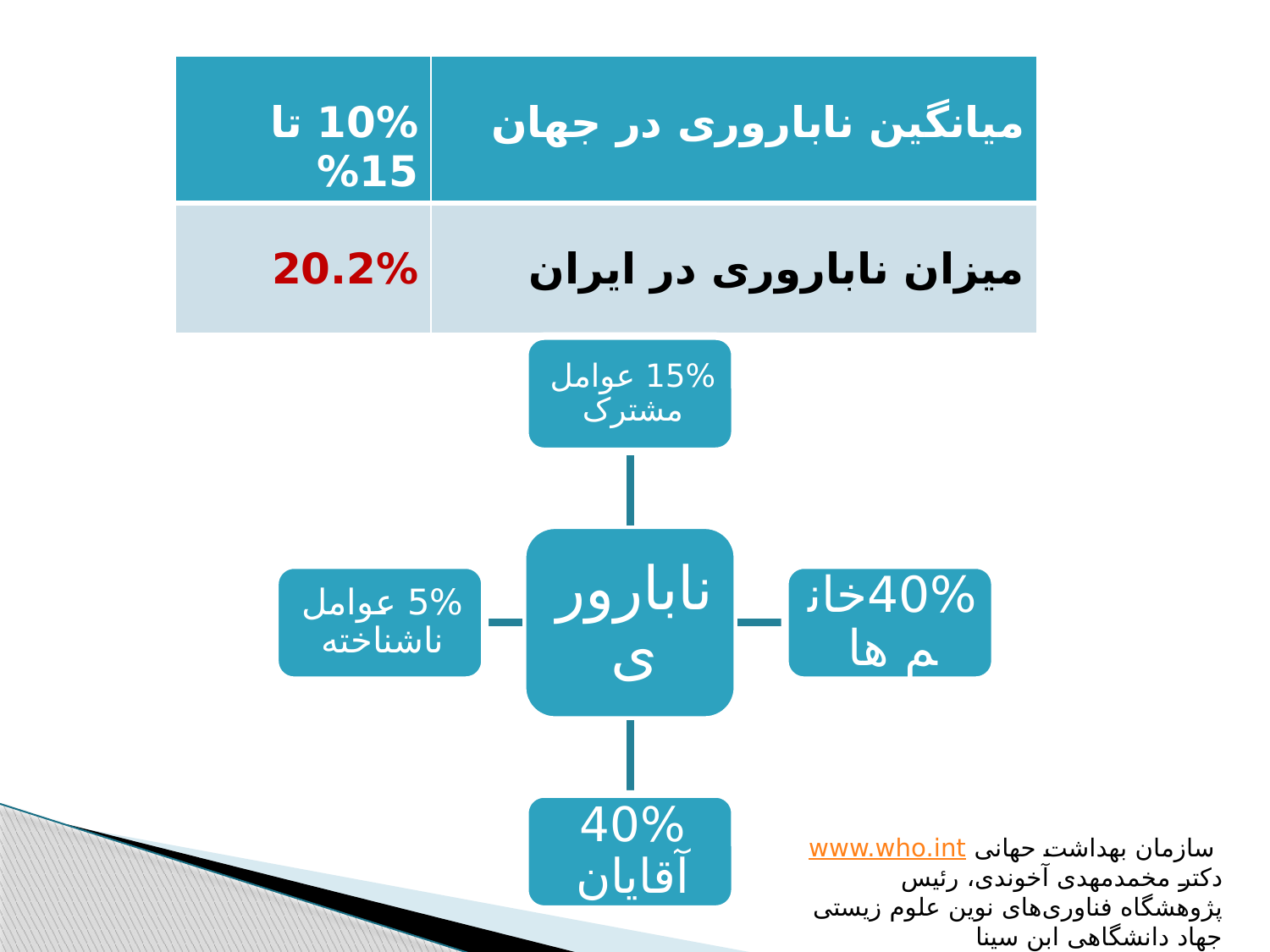

| 10% تا 15% | میانگین ناباروری در جهان |
| --- | --- |
| 20.2% | میزان ناباروری در ایران |
ناباروری
15% عوامل مشترک
40%خانم ها
40% آقایان
5% عوامل ناشناخته
 سازمان بهداشت حهانی www.who.int
دکتر مخمدمهدی آخوندی، رئیس پژوهشگاه فناوری‌های نوین علوم زیستی جهاد دانشگاهی ابن سینا